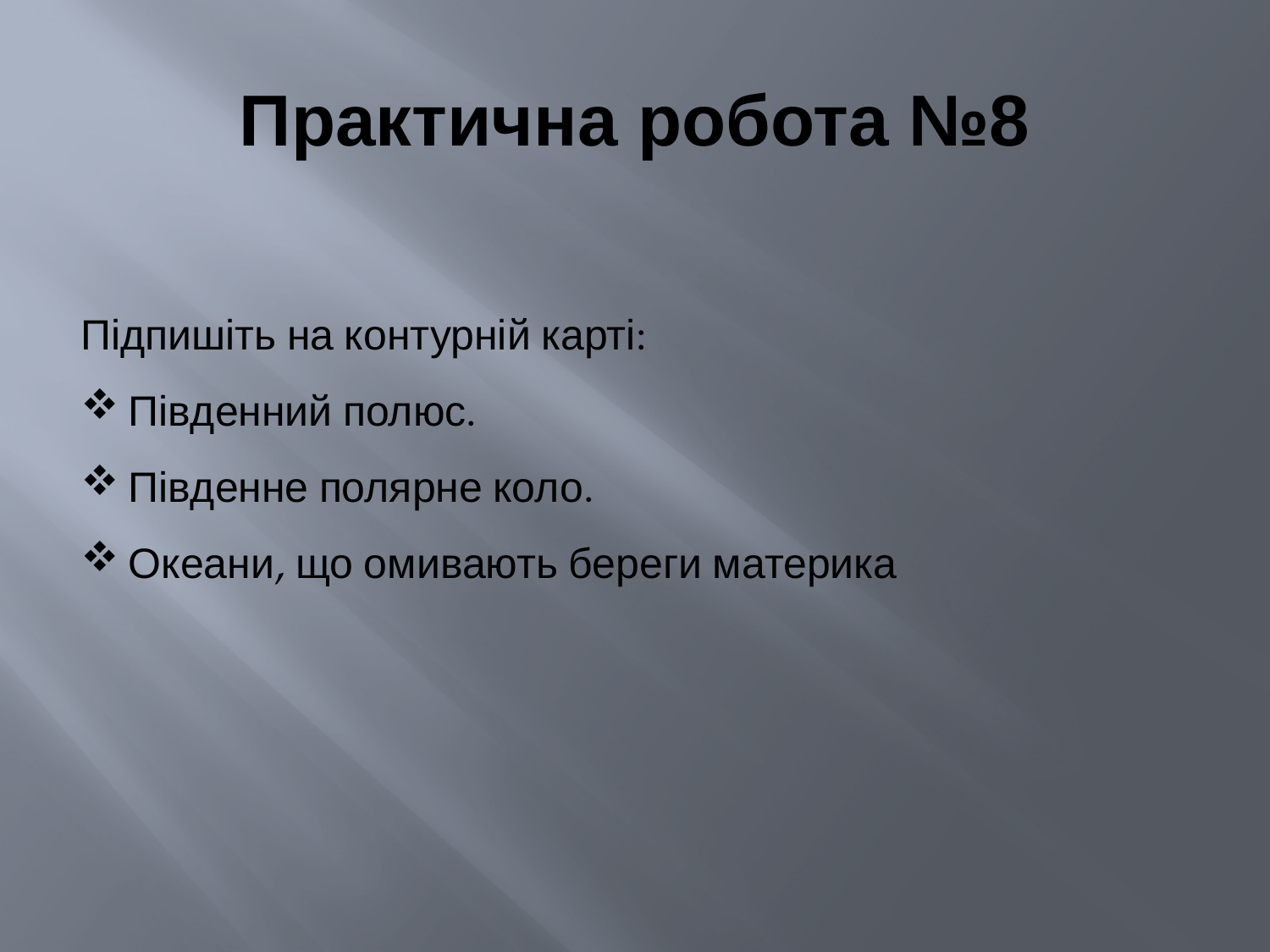

# Практична робота №8
Підпишіть на контурній карті:
Південний полюс.
Південне полярне коло.
Океани, що омивають береги материка